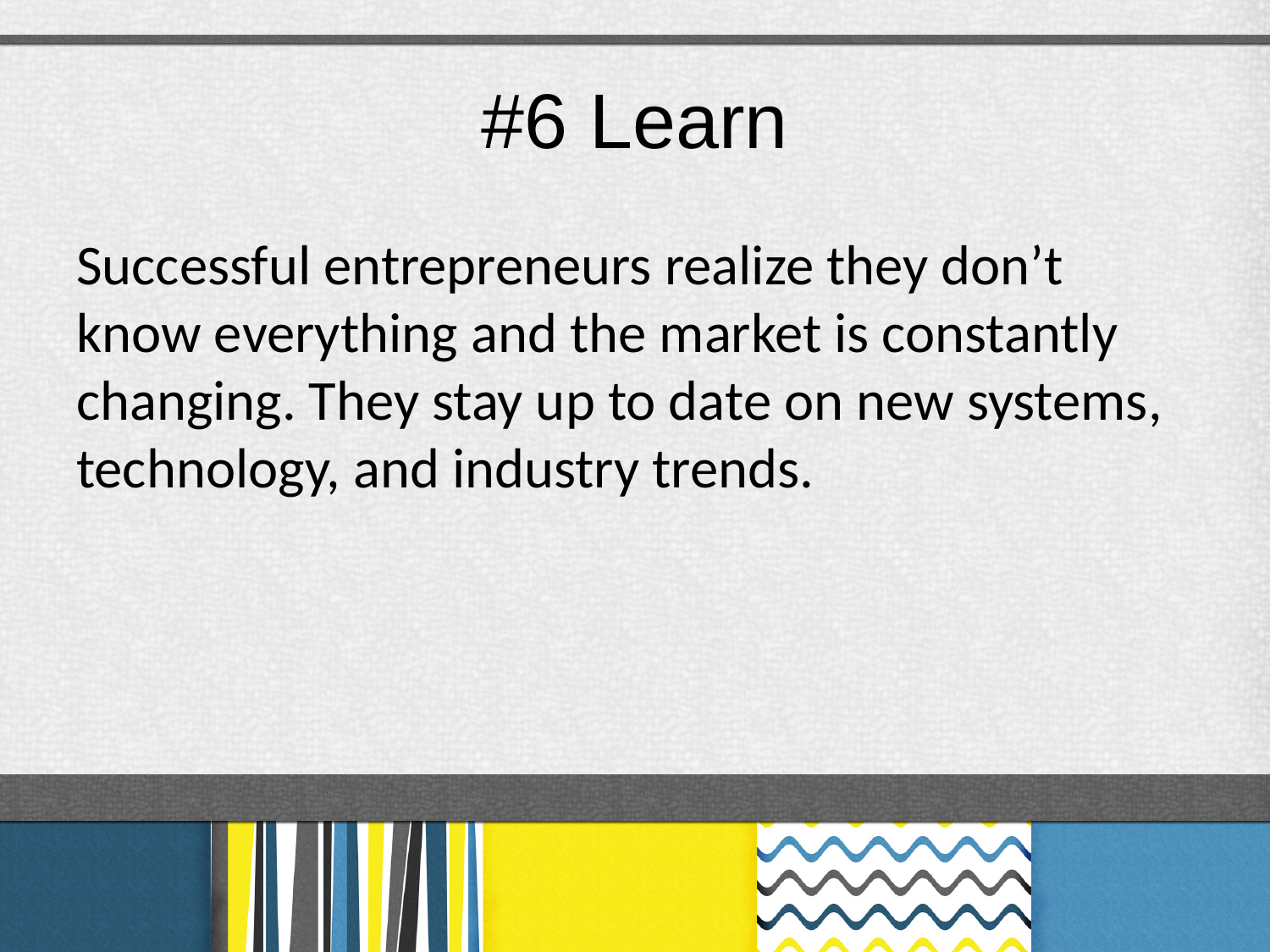

# #6 Learn
Successful entrepreneurs realize they don’t know everything and the market is constantly changing. They stay up to date on new systems, technology, and industry trends.